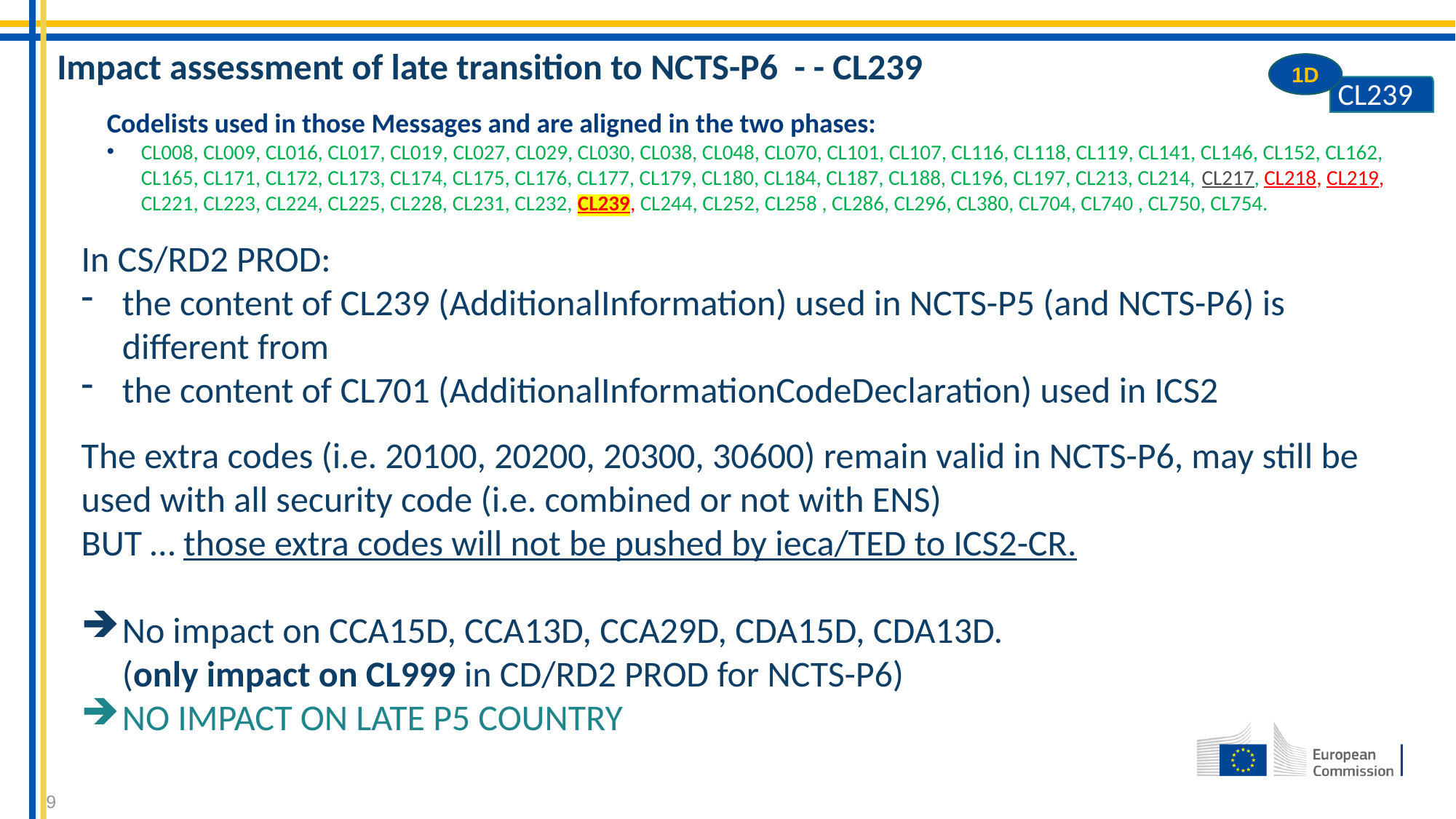

Impact assessment of late transition to NCTS-P6  - - CL239
1D
CL239
Codelists used in those Messages and are aligned in the two phases:
CL008, CL009, CL016, CL017, CL019, CL027, CL029, CL030, CL038, CL048, CL070, CL101, CL107, CL116, CL118, CL119, CL141, CL146, CL152, CL162, CL165, CL171, CL172, CL173, CL174, CL175, CL176, CL177, CL179, CL180, CL184, CL187, CL188, CL196, CL197, CL213, CL214, CL217, CL218, CL219, CL221, CL223, CL224, CL225, CL228, CL231, CL232, CL239, CL244, CL252, CL258 , CL286, CL296, CL380, CL704, CL740 , CL750, CL754.

In CS/RD2 PROD:
the content of CL239 (AdditionalInformation) used in NCTS-P5 (and NCTS-P6) is different from
the content of CL701 (AdditionalInformationCodeDeclaration) used in ICS2

The extra codes (i.e. 20100, 20200, 20300, 30600) remain valid in NCTS-P6, may still be used with all security code (i.e. combined or not with ENS)
BUT … those extra codes will not be pushed by ieca/TED to ICS2-CR.

No impact on CCA15D, CCA13D, CCA29D, CDA15D, CDA13D.
(only impact on CL999 in CD/RD2 PROD for NCTS-P6)
NO IMPACT ON LATE P5 COUNTRY
9